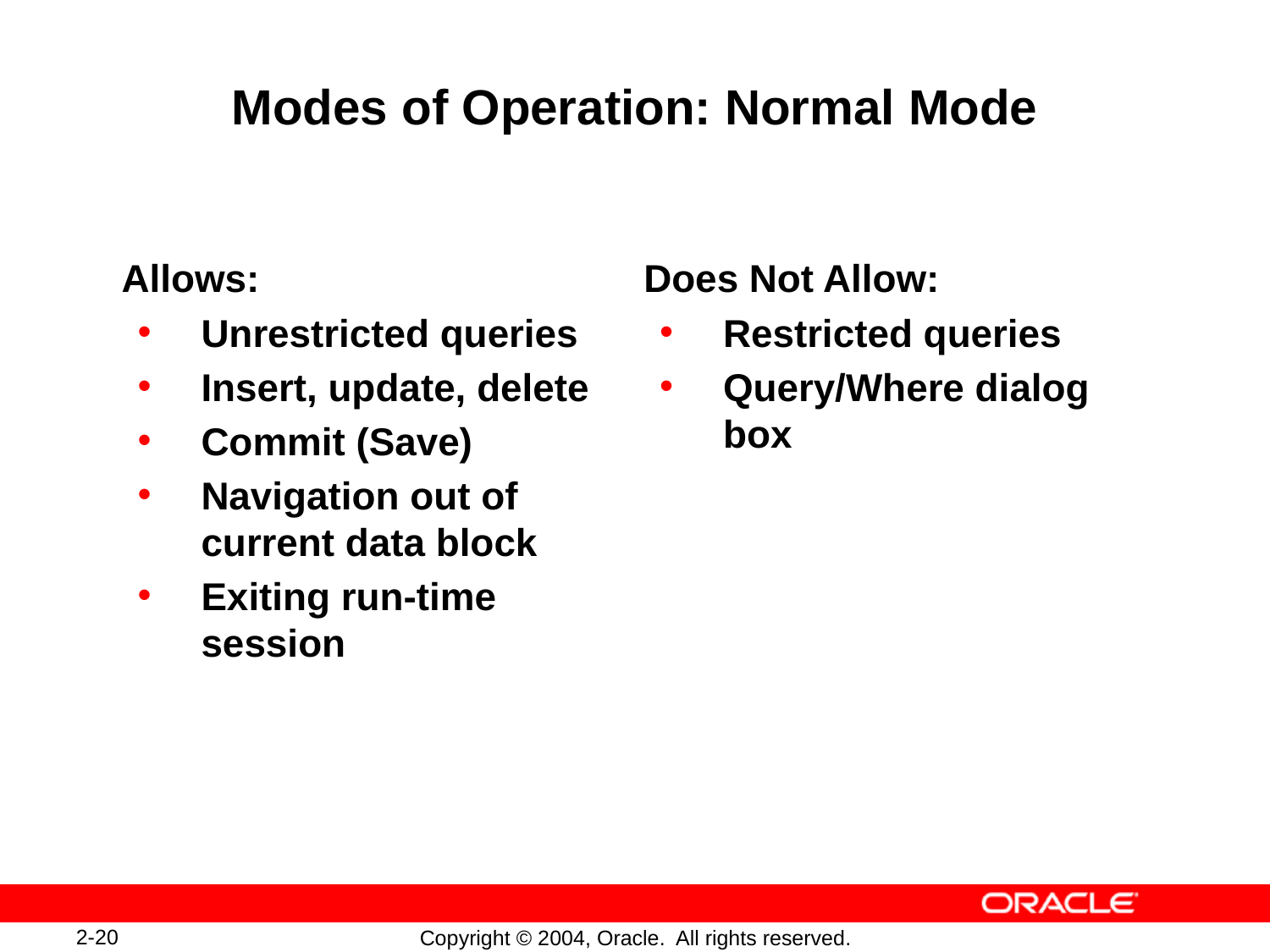

# Modes of Operation: Normal Mode
Allows:
Unrestricted queries
Insert, update, delete
Commit (Save)
Navigation out of current data block
Exiting run-time session
Does Not Allow:
Restricted queries
Query/Where dialog box